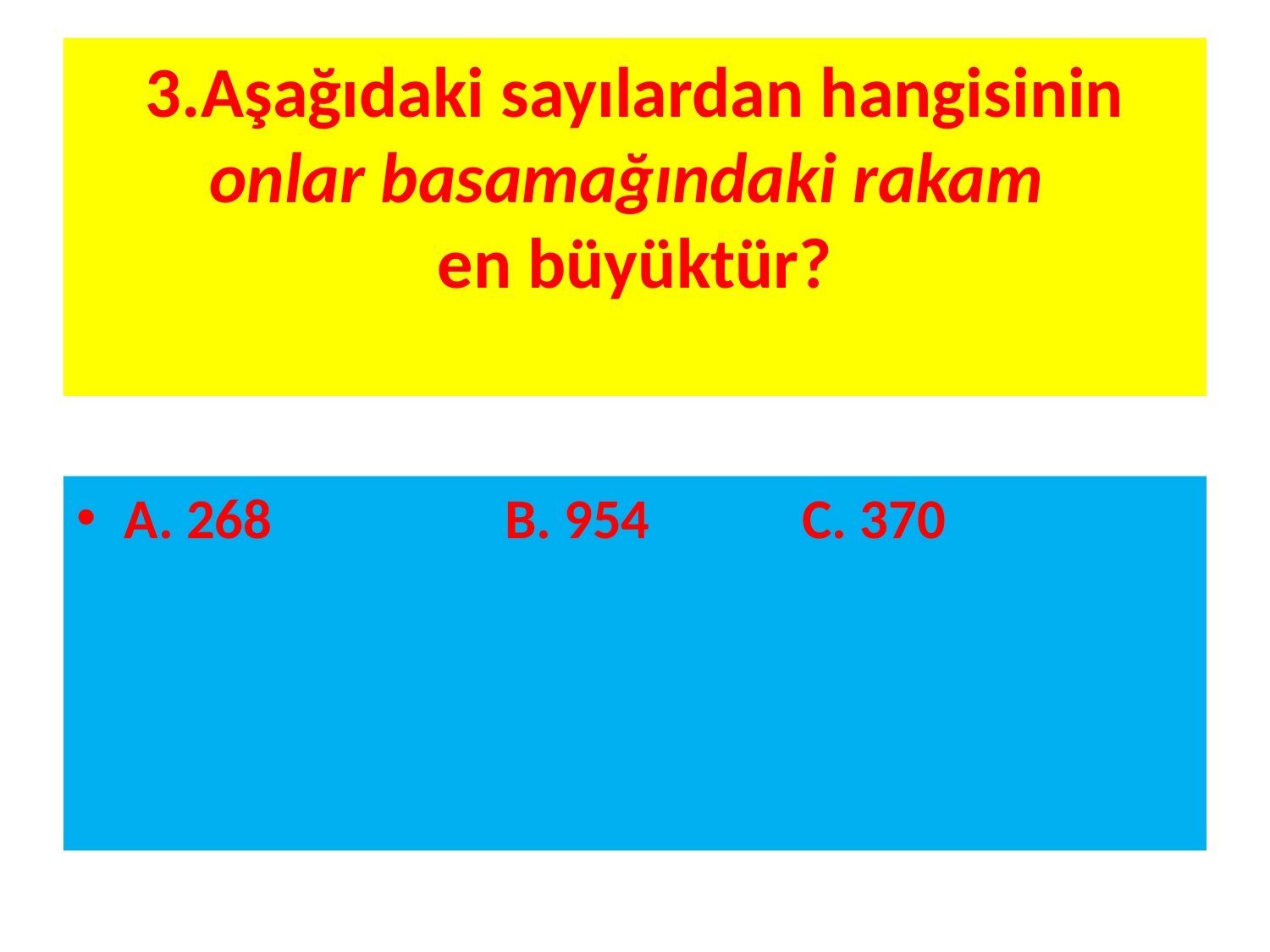

# 3.Aşağıdaki sayılardan hangisinin onlar basamağındaki rakam en büyüktür?
A. 268	          B. 954            C. 370